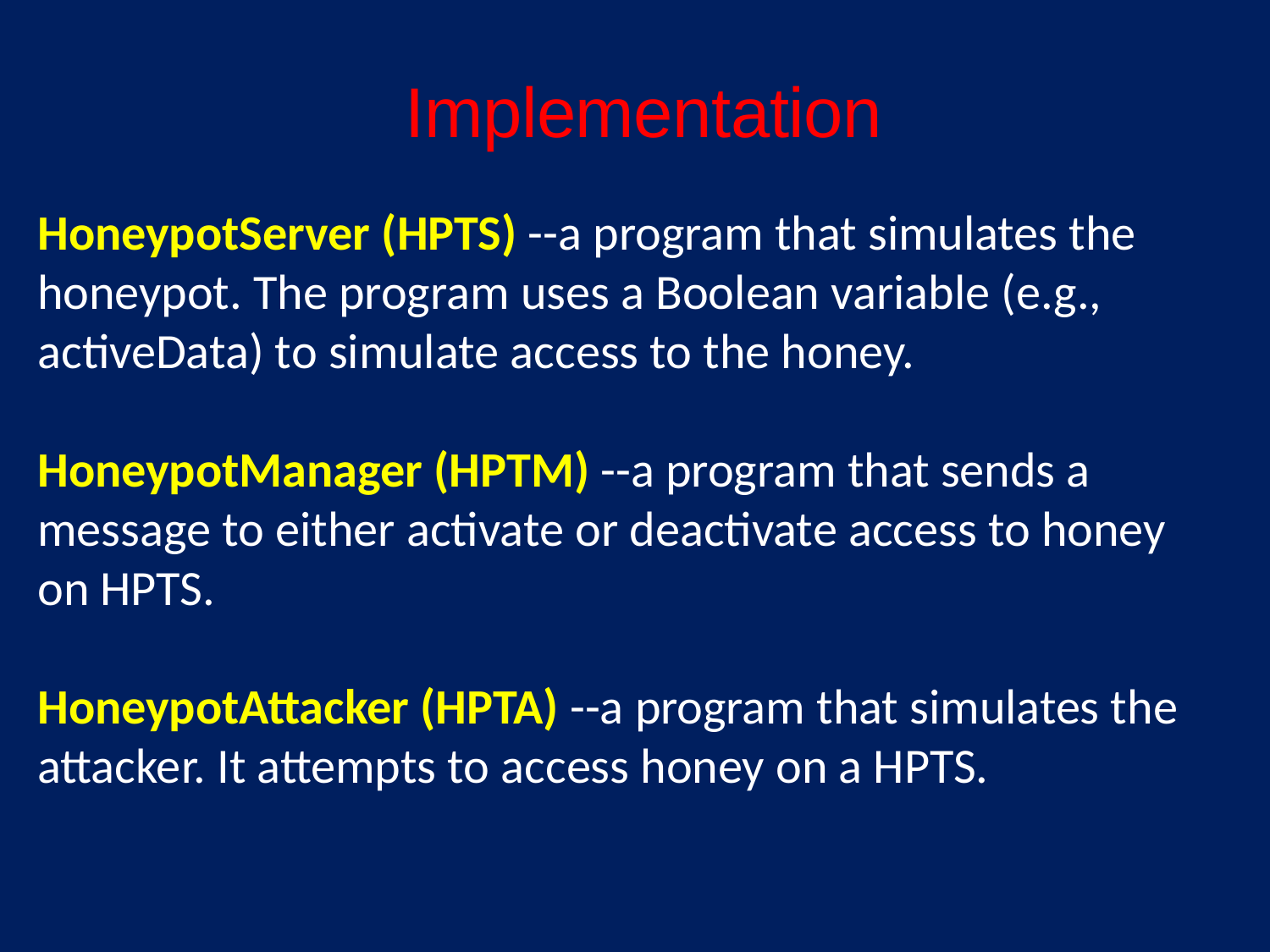

# Implementation
HoneypotServer (HPTS) --a program that simulates the honeypot. The program uses a Boolean variable (e.g., activeData) to simulate access to the honey.

HoneypotManager (HPTM) --a program that sends a message to either activate or deactivate access to honey on HPTS.

HoneypotAttacker (HPTA) --a program that simulates the attacker. It attempts to access honey on a HPTS.